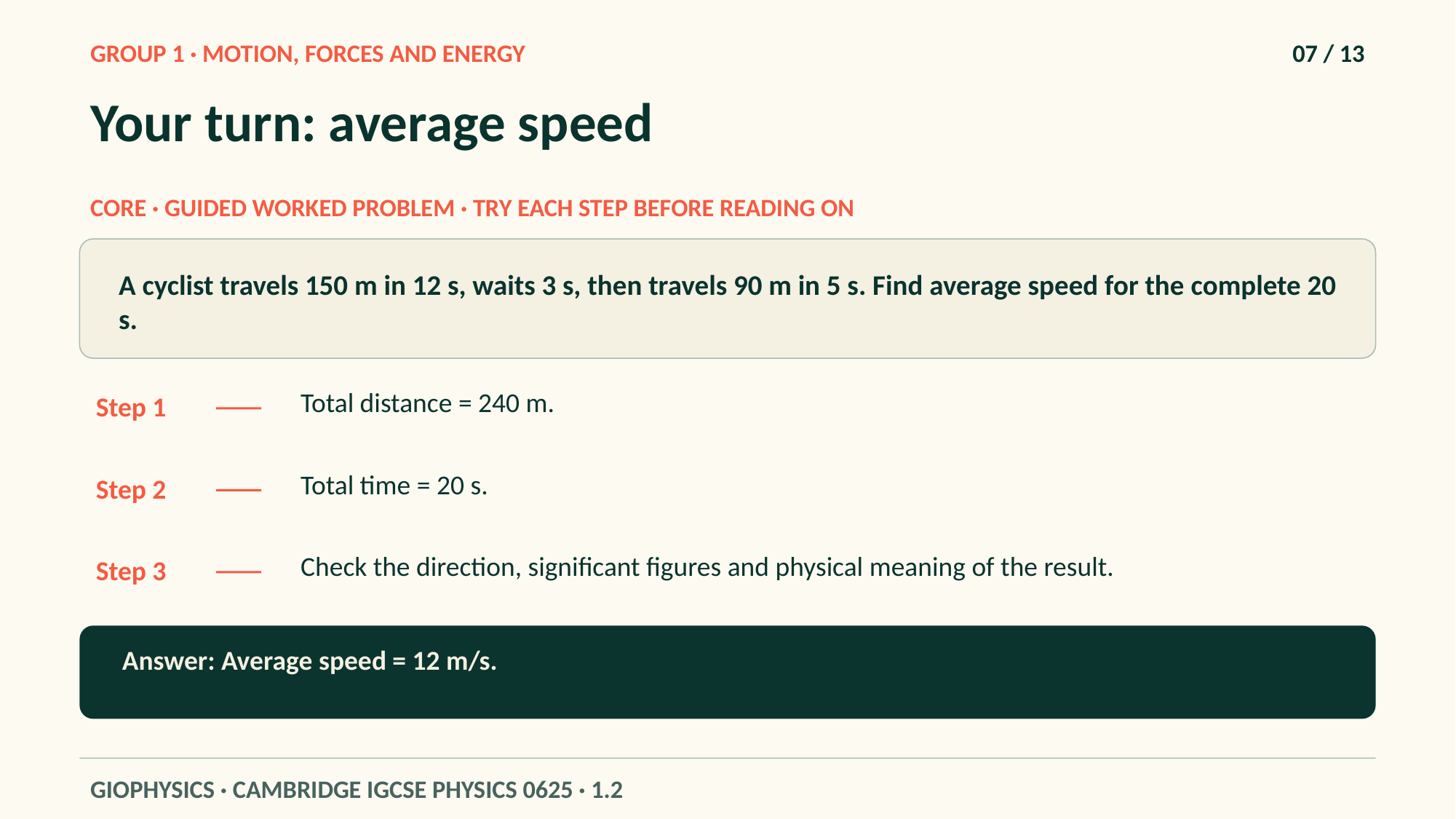

GROUP 1 · MOTION, FORCES AND ENERGY
07 / 13
Your turn: average speed
CORE · GUIDED WORKED PROBLEM · TRY EACH STEP BEFORE READING ON

A cyclist travels 150 m in 12 s, waits 3 s, then travels 90 m in 5 s. Find average speed for the complete 20 s.
Total distance = 240 m.
Step 1

Total time = 20 s.
Step 2

Check the direction, significant figures and physical meaning of the result.
Step 3

Answer: Average speed = 12 m/s.

GIOPHYSICS · CAMBRIDGE IGCSE PHYSICS 0625 · 1.2